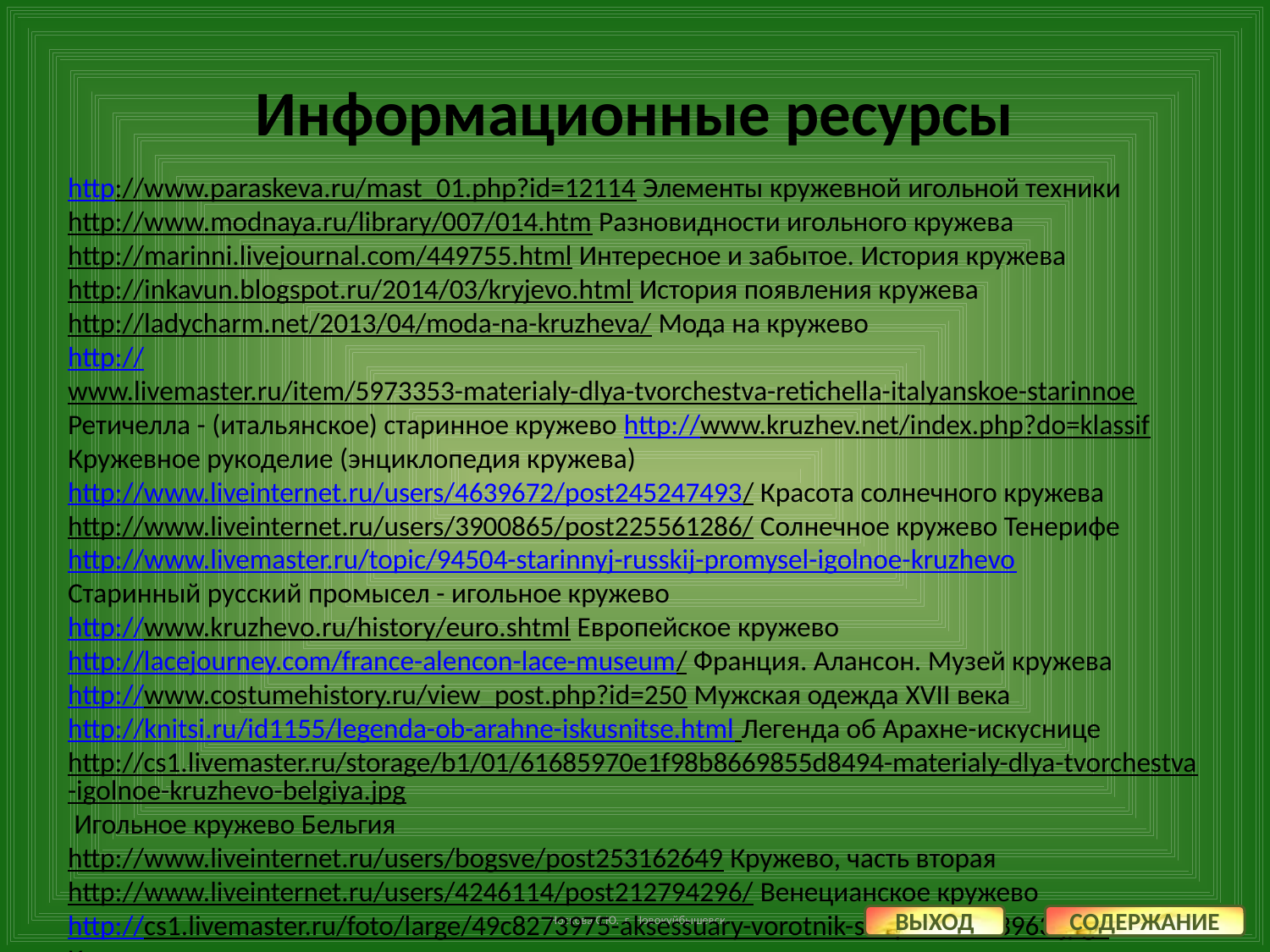

Информационные ресурсы
http://www.paraskeva.ru/mast_01.php?id=12114 Элементы кружевной игольной техники
http://www.modnaya.ru/library/007/014.htm Разновидности игольного кружева
http://marinni.livejournal.com/449755.html Интересное и забытое. История кружева
http://inkavun.blogspot.ru/2014/03/kryjevo.html История появления кружева
http://ladycharm.net/2013/04/moda-na-kruzheva/ Мода на кружево
http://www.livemaster.ru/item/5973353-materialy-dlya-tvorchestva-retichella-italyanskoe-starinnoe  Ретичелла - (итальянское) старинное кружево http://www.kruzhev.net/index.php?do=klassif Кружевное рукоделие (энциклопедия кружева)
http://www.liveinternet.ru/users/4639672/post245247493/ Красота солнечного кружева
http://www.liveinternet.ru/users/3900865/post225561286/ Солнечное кружево Тенерифе
http://www.livemaster.ru/topic/94504-starinnyj-russkij-promysel-igolnoe-kruzhevo
Старинный русский промысел - игольное кружево
http://www.kruzhevo.ru/history/euro.shtml Европейское кружево
http://lacejourney.com/france-alencon-lace-museum/ Франция. Алансон. Музей кружева
http://www.costumehistory.ru/view_post.php?id=250 Мужская одежда XVII века
http://knitsi.ru/id1155/legenda-ob-arahne-iskusnitse.html Легенда об Арахне-искуснице
http://cs1.livemaster.ru/storage/b1/01/61685970e1f98b8669855d8494-materialy-dlya-tvorchestva-igolnoe-kruzhevo-belgiya.jpg Игольное кружево Бельгия
http://www.liveinternet.ru/users/bogsve/post253162649 Кружево, часть вторая
http://www.liveinternet.ru/users/4246114/post212794296/ Венецианское кружево
http://cs1.livemaster.ru/foto/large/49c8273975-aksessuary-vorotnik-sinq-fleurs-n3963.jpg
Колье, игольное кружево

ВЫХОД
СОДЕРЖАНИЕ